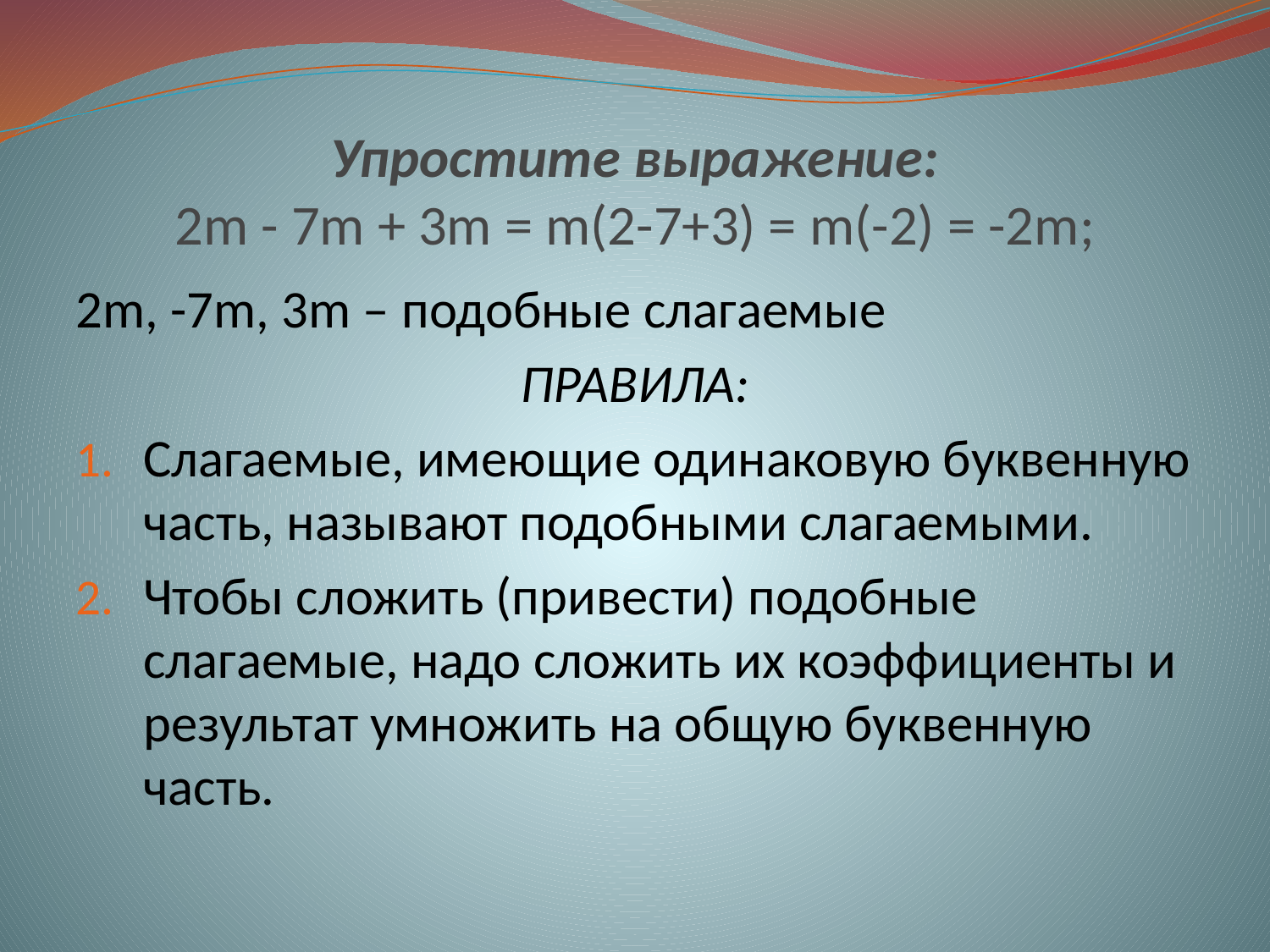

# Упростите выражение: 2m - 7m + 3m = m(2-7+3) = m(-2) = -2m;
2m, -7m, 3m – подобные слагаемые
ПРАВИЛА:
Слагаемые, имеющие одинаковую буквенную часть, называют подобными слагаемыми.
Чтобы сложить (привести) подобные слагаемые, надо сложить их коэффициенты и результат умножить на общую буквенную часть.